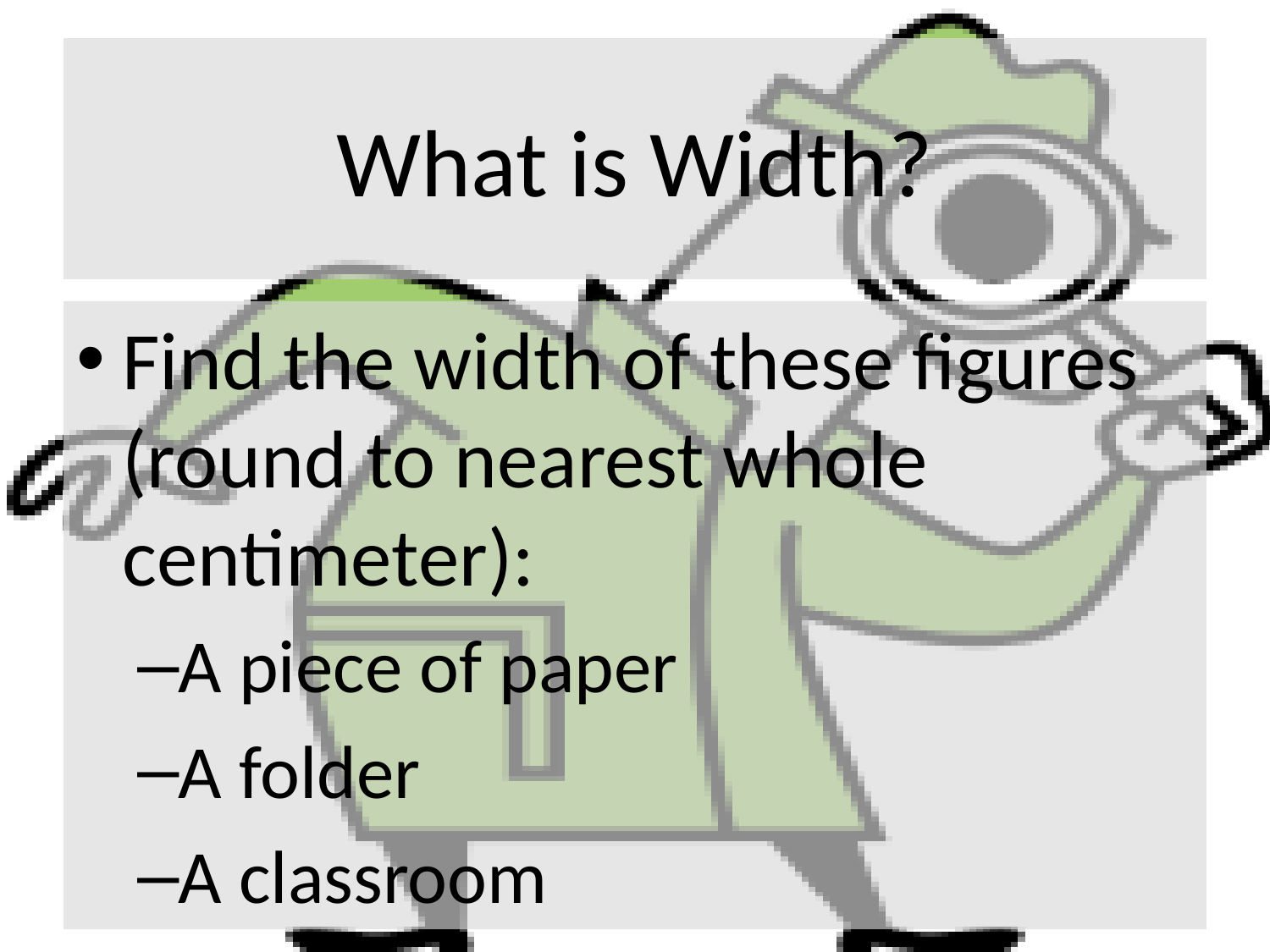

# What is Width?
Find the width of these figures (round to nearest whole centimeter):
A piece of paper
A folder
A classroom